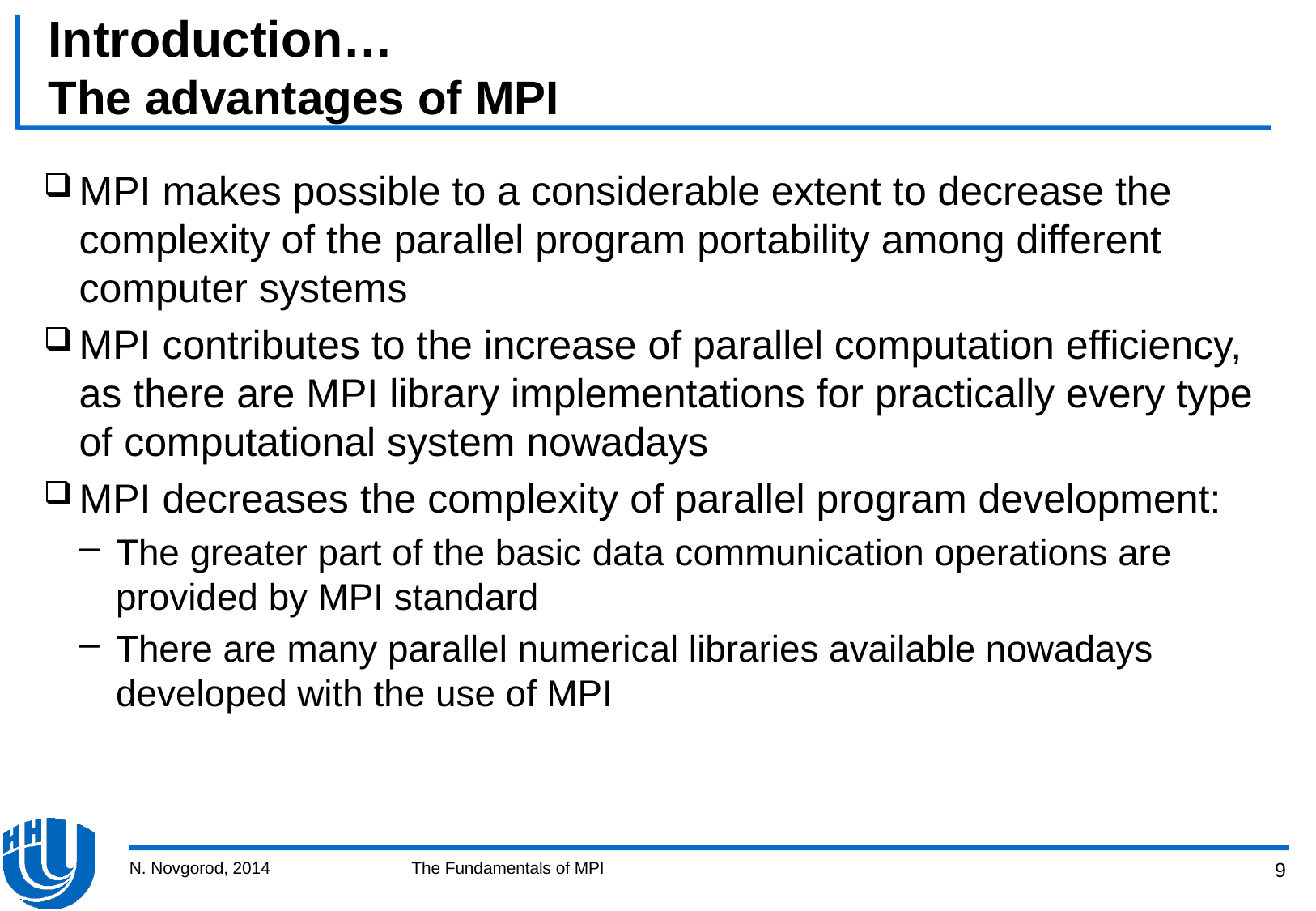

# Introduction… The advantages of MPI
MPI makes possible to a considerable extent to decrease the complexity of the parallel program portability among different computer systems
MPI contributes to the increase of parallel computation efficiency, as there are MPI library implementations for practically every type of computational system nowadays
MPI decreases the complexity of parallel program development:
The greater part of the basic data communication operations are provided by MPI standard
There are many parallel numerical libraries available nowadays developed with the use of MPI
N. Novgorod, 2014
The Fundamentals of MPI
9